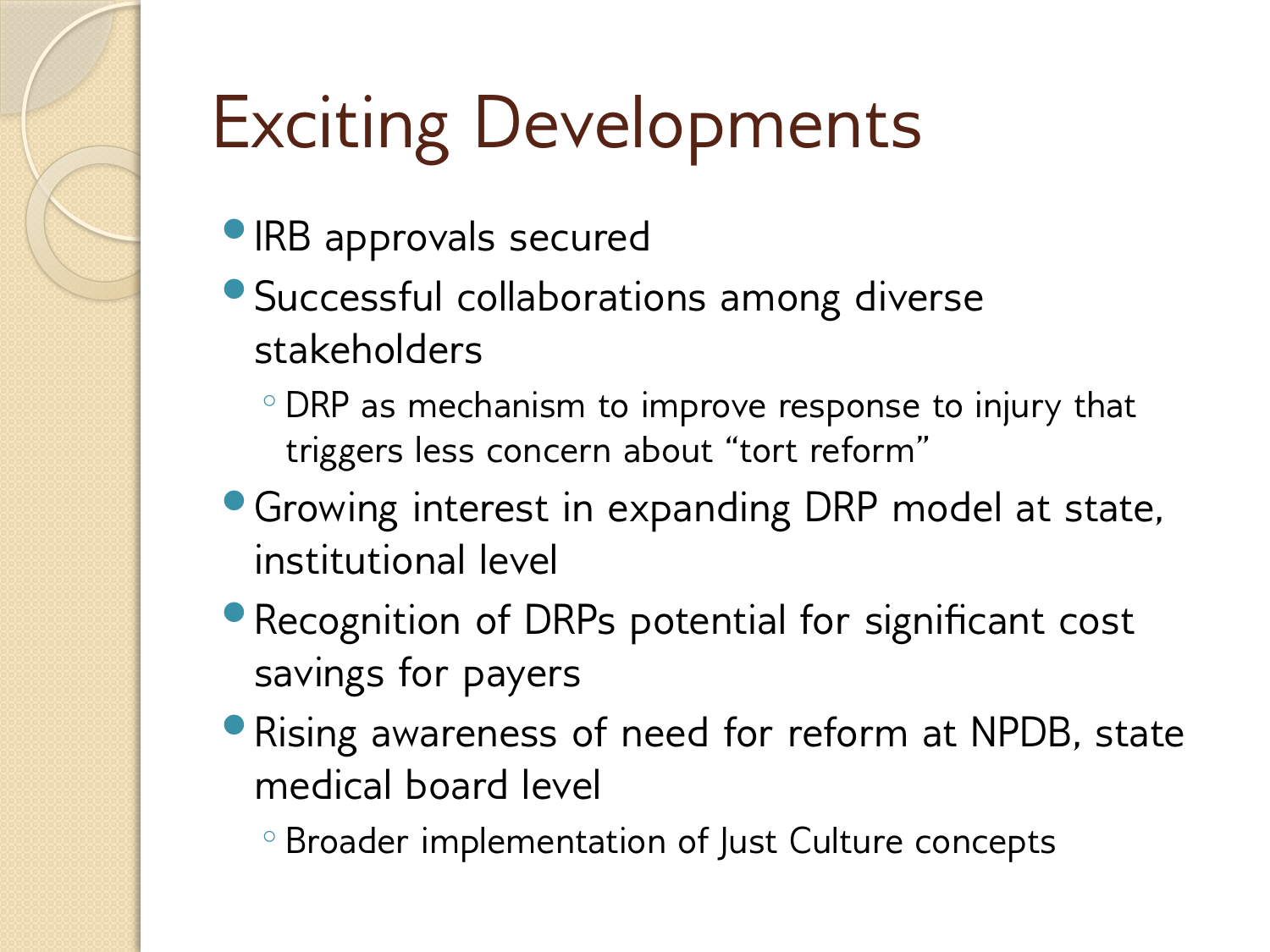

# Exciting Developments
IRB approvals secured
Successful collaborations among diverse stakeholders
DRP as mechanism to improve response to injury that triggers less concern about “tort reform”
Growing interest in expanding DRP model at state, institutional level
Recognition of DRPs potential for significant cost savings for payers
Rising awareness of need for reform at NPDB, state medical board level
Broader implementation of Just Culture concepts